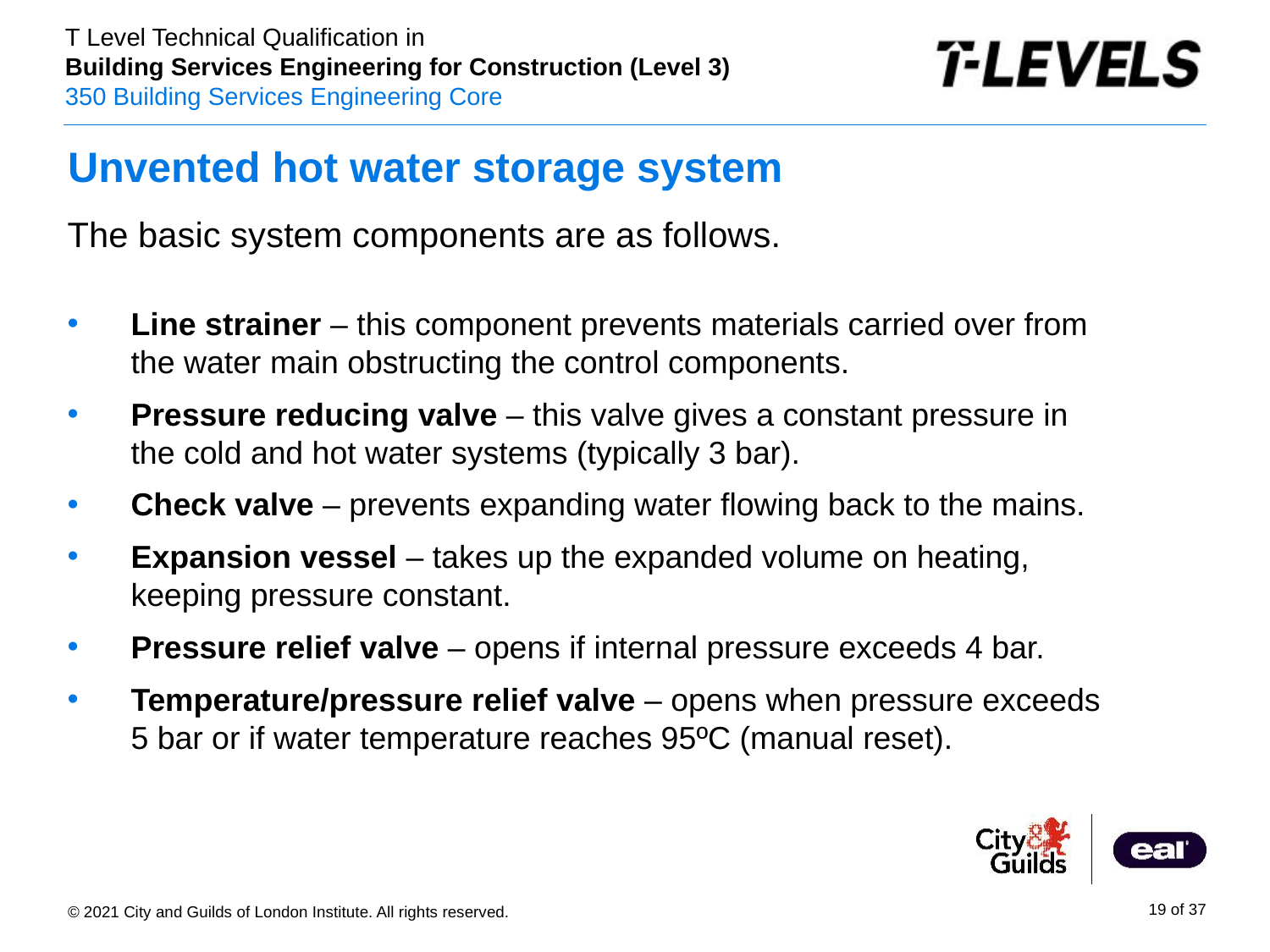

# Unvented hot water storage system
The basic system components are as follows.

Line strainer – this component prevents materials carried over from the water main obstructing the control components.
Pressure reducing valve – this valve gives a constant pressure in the cold and hot water systems (typically 3 bar).
Check valve – prevents expanding water flowing back to the mains.
Expansion vessel – takes up the expanded volume on heating, keeping pressure constant.
Pressure relief valve – opens if internal pressure exceeds 4 bar.
Temperature/pressure relief valve – opens when pressure exceeds 5 bar or if water temperature reaches 95ºC (manual reset).